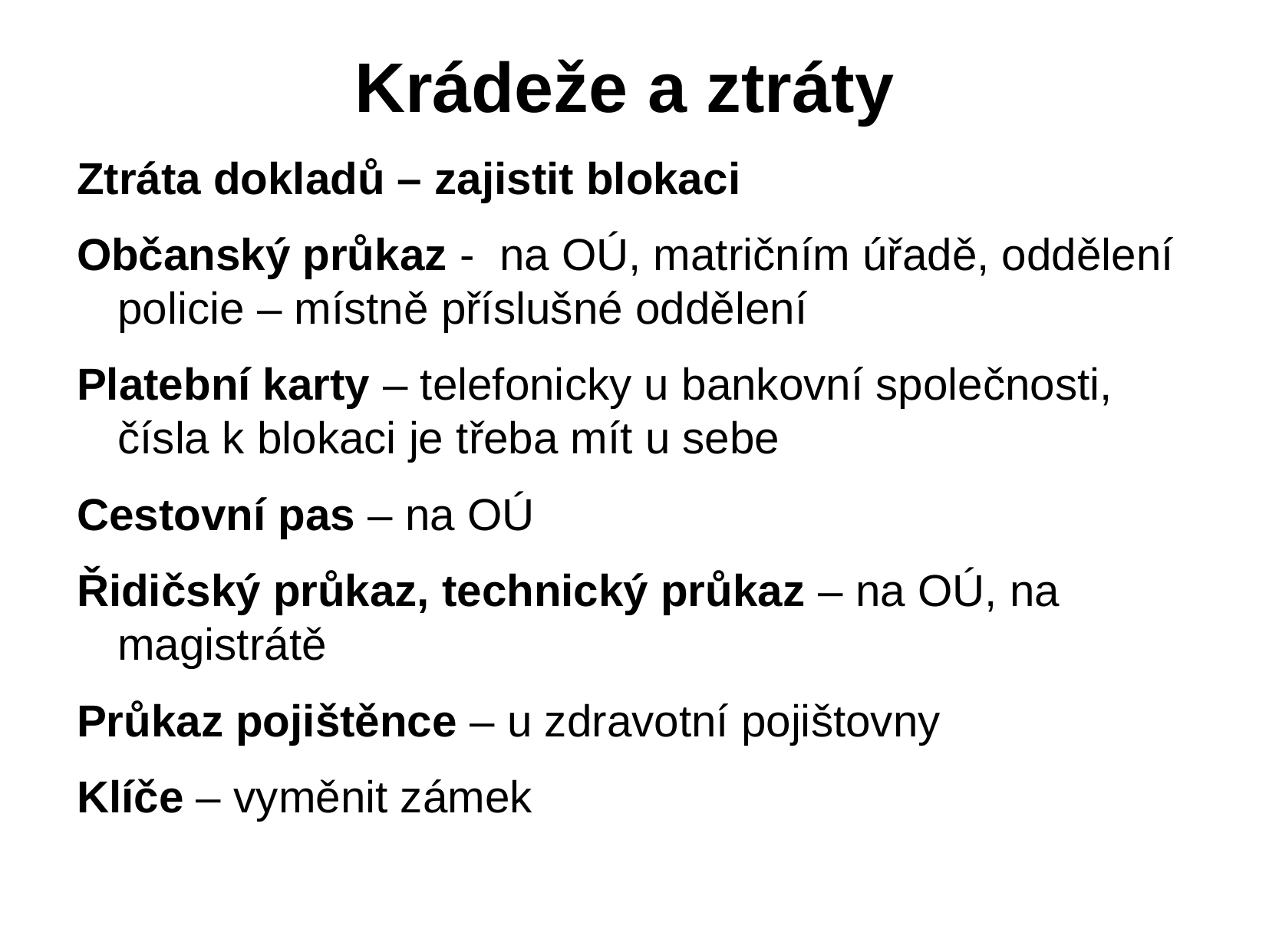

# Krádeže a ztráty
Ztráta dokladů – zajistit blokaci
Občanský průkaz -  na OÚ, matričním úřadě, oddělení policie – místně příslušné oddělení
Platební karty – telefonicky u bankovní společnosti, čísla k blokaci je třeba mít u sebe
Cestovní pas – na OÚ
Řidičský průkaz, technický průkaz – na OÚ, na magistrátě
Průkaz pojištěnce – u zdravotní pojištovny
Klíče – vyměnit zámek